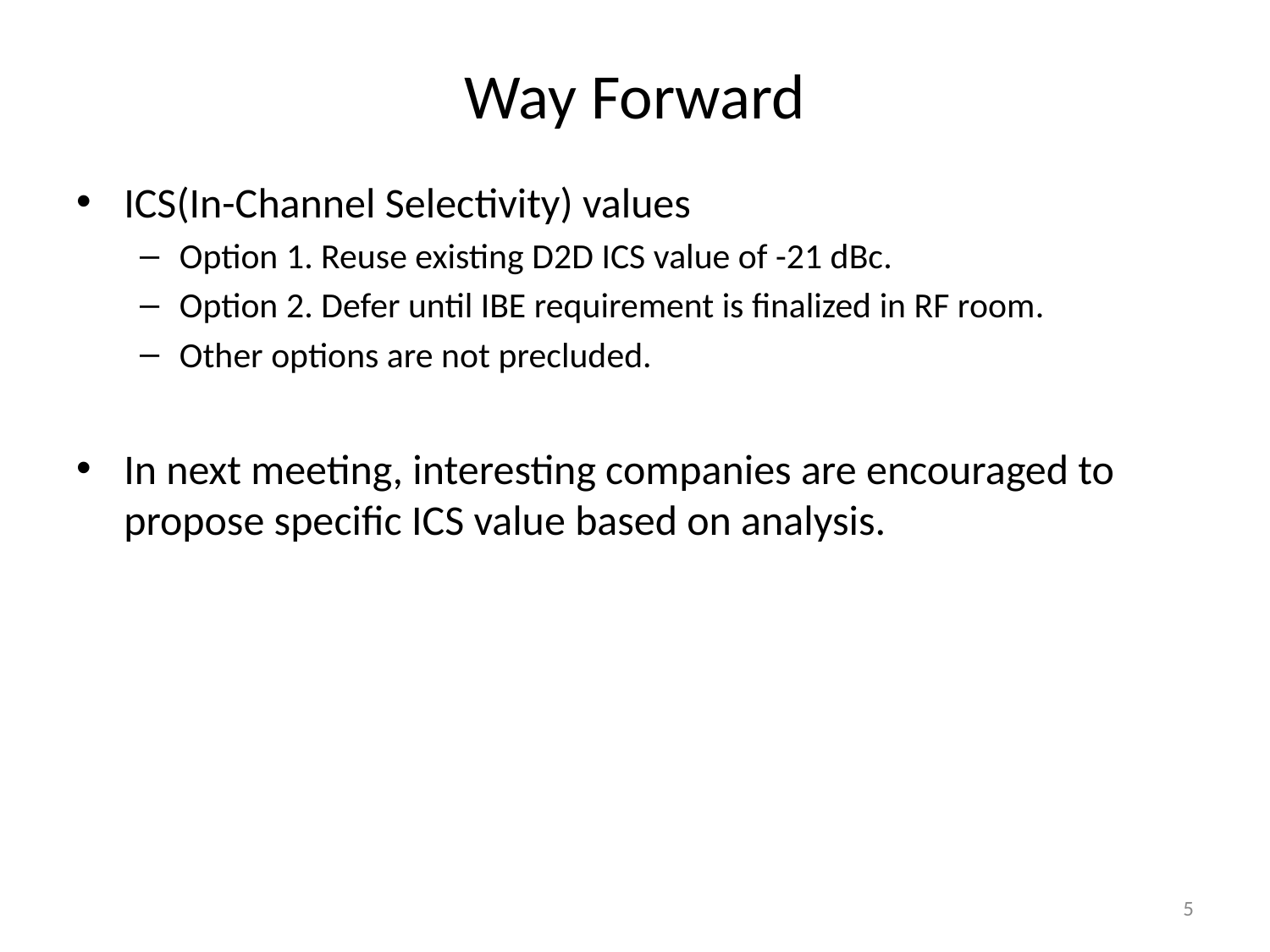

# Way Forward
ICS(In-Channel Selectivity) values
Option 1. Reuse existing D2D ICS value of -21 dBc.
Option 2. Defer until IBE requirement is finalized in RF room.
Other options are not precluded.

In next meeting, interesting companies are encouraged to propose specific ICS value based on analysis.

5